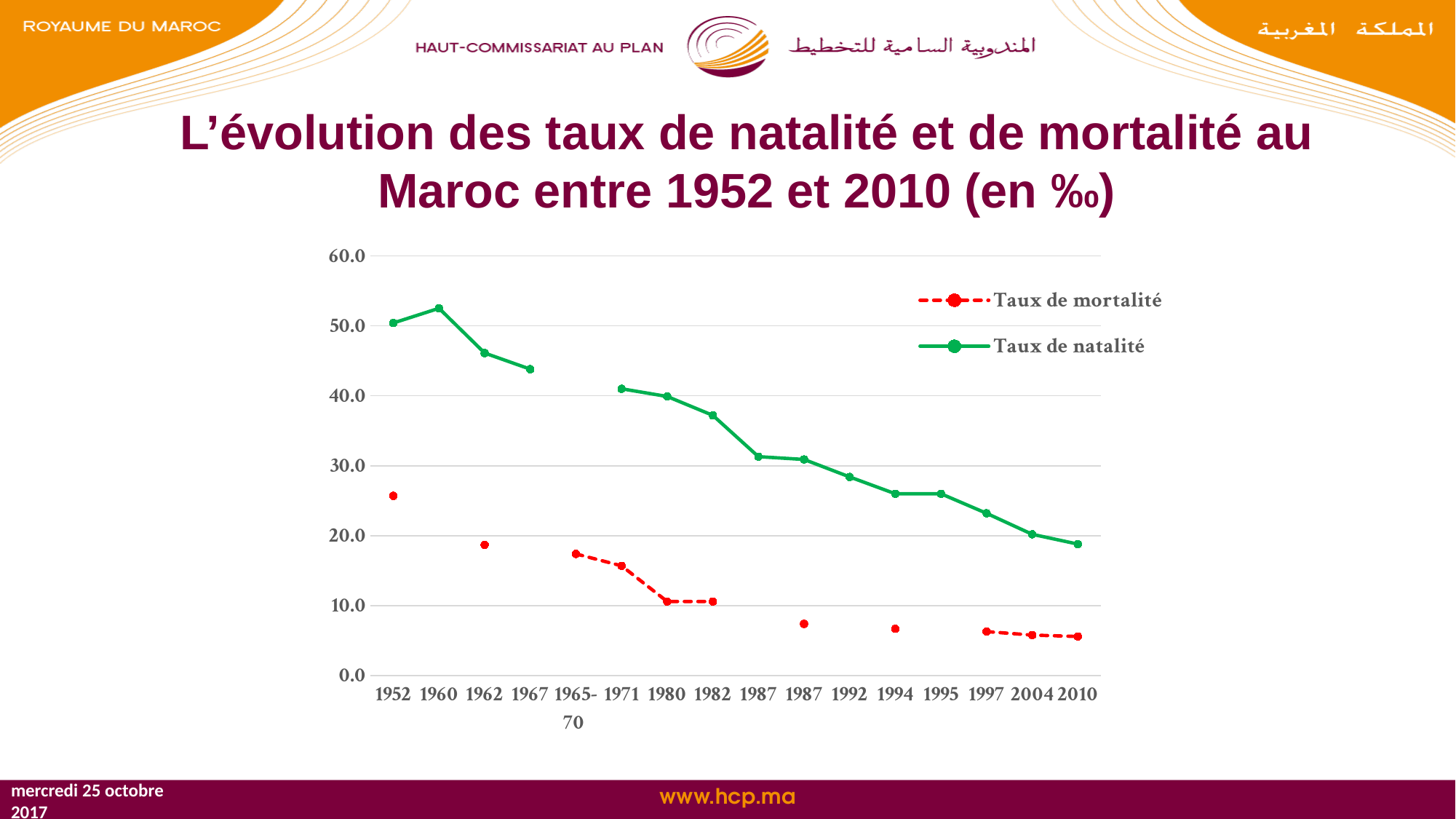

# L’évolution des taux de natalité et de mortalité au Maroc entre 1952 et 2010 (en ‰)

### Chart

| Category | Taux de mortalité | Taux de natalité |
|---|---|---|
| 1952 | 25.7 | 50.4 |
| 1960 | None | 52.5 |
| 1962 | 18.7 | 46.1 |
| 1967 | None | 43.8 |
| 1965-70  | 17.4 | None |
| 1971 | 15.7 | 41.0 |
| 1980 | 10.6 | 39.9 |
| 1982 | 10.6 | 37.2 |
| 1987 | None | 31.3 |
| 1987 | 7.4 | 30.9 |
| 1992 | None | 28.4 |
| 1994 | 6.7 | 26.0 |
| 1995 | None | 26.0 |
| 1997 | 6.3 | 23.2 |
| 2004 | 5.8 | 20.2 |
| 2010 | 5.6 | 18.8 |
mercredi 25 octobre 2017